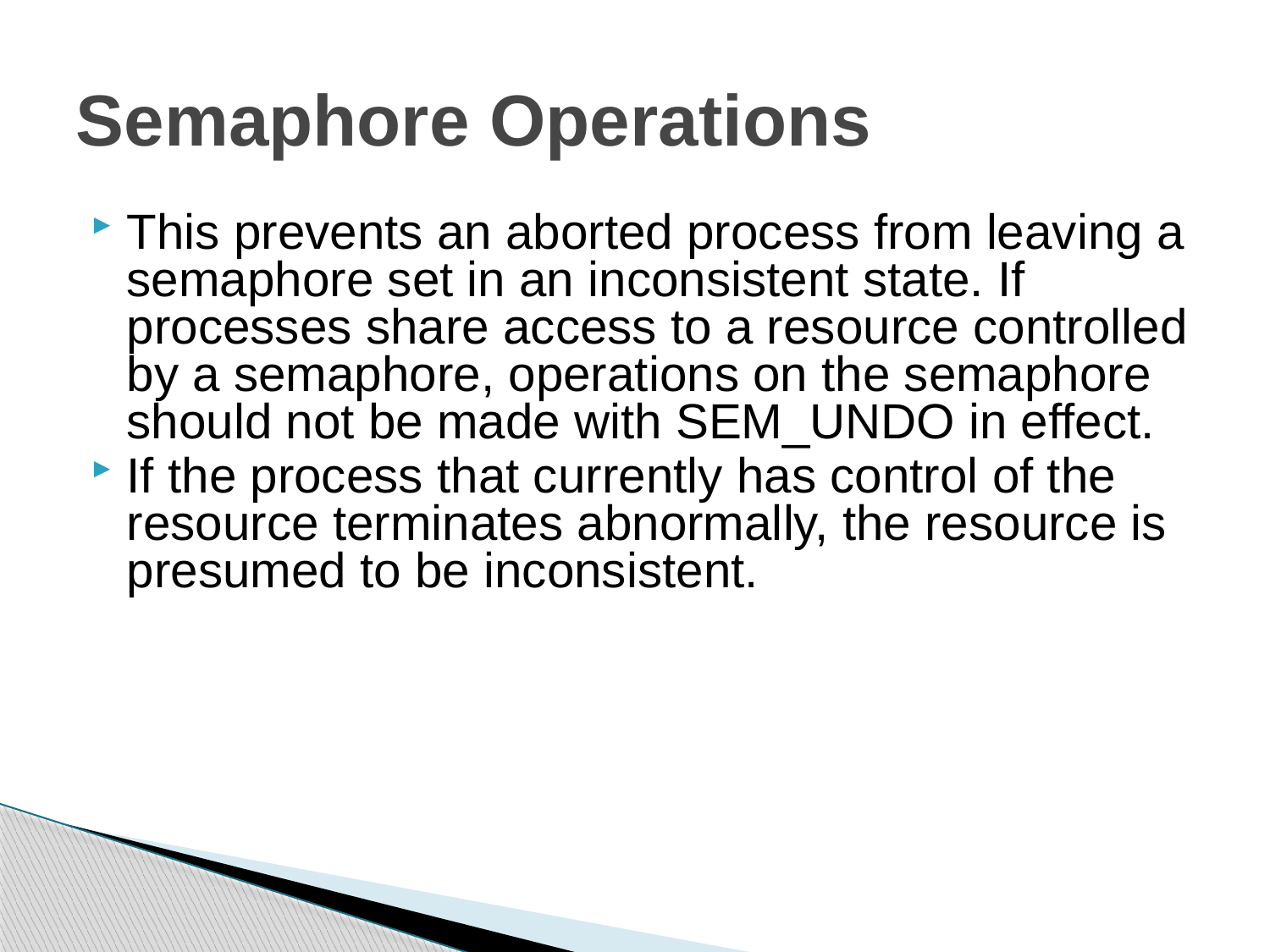

# Semaphore Operations
This prevents an aborted process from leaving a semaphore set in an inconsistent state. If processes share access to a resource controlled by a semaphore, operations on the semaphore should not be made with SEM_UNDO in effect.
If the process that currently has control of the resource terminates abnormally, the resource is presumed to be inconsistent.